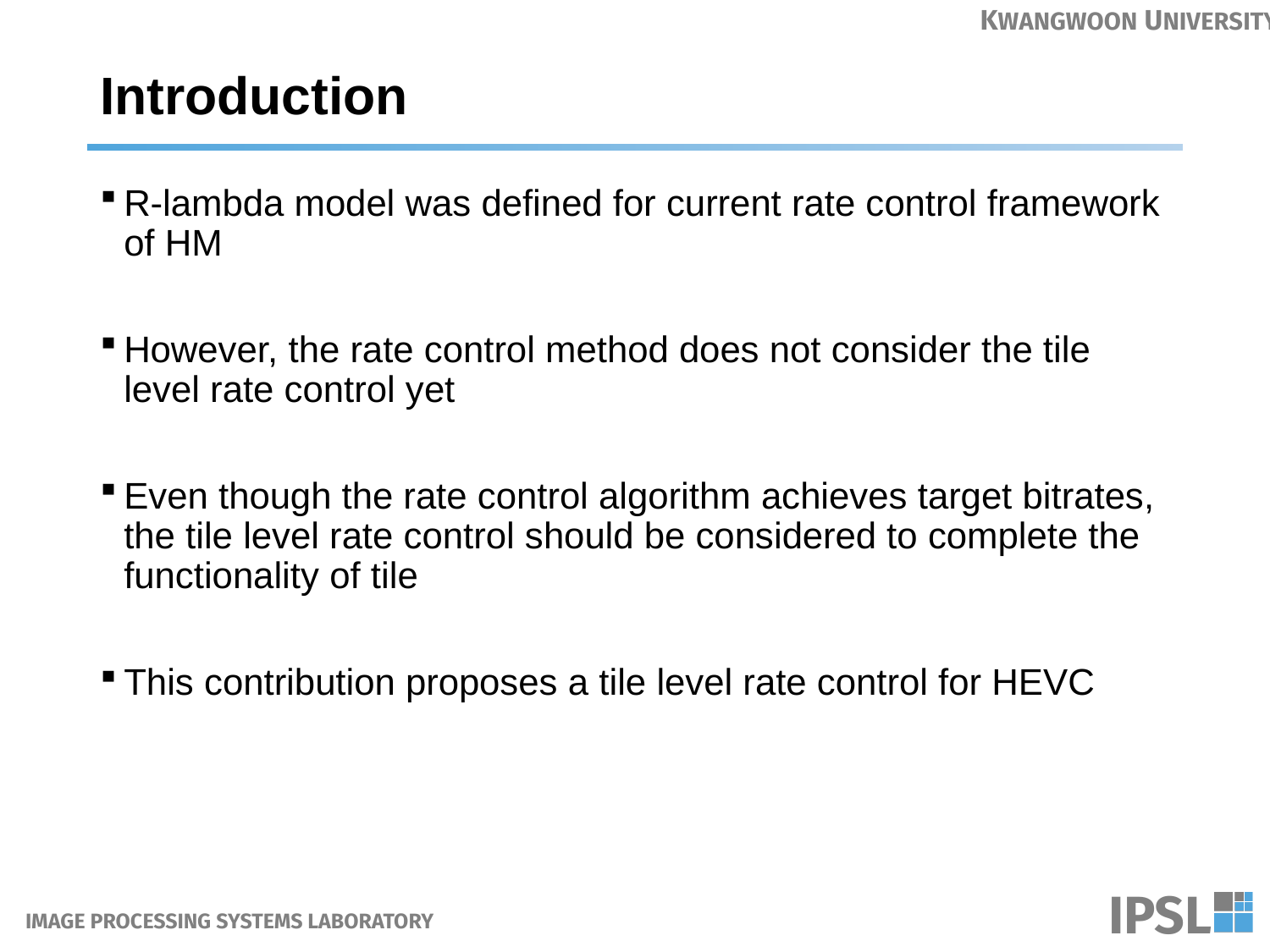

# Introduction
R-lambda model was defined for current rate control framework of HM

However, the rate control method does not consider the tile level rate control yet

Even though the rate control algorithm achieves target bitrates, the tile level rate control should be considered to complete the functionality of tile

This contribution proposes a tile level rate control for HEVC